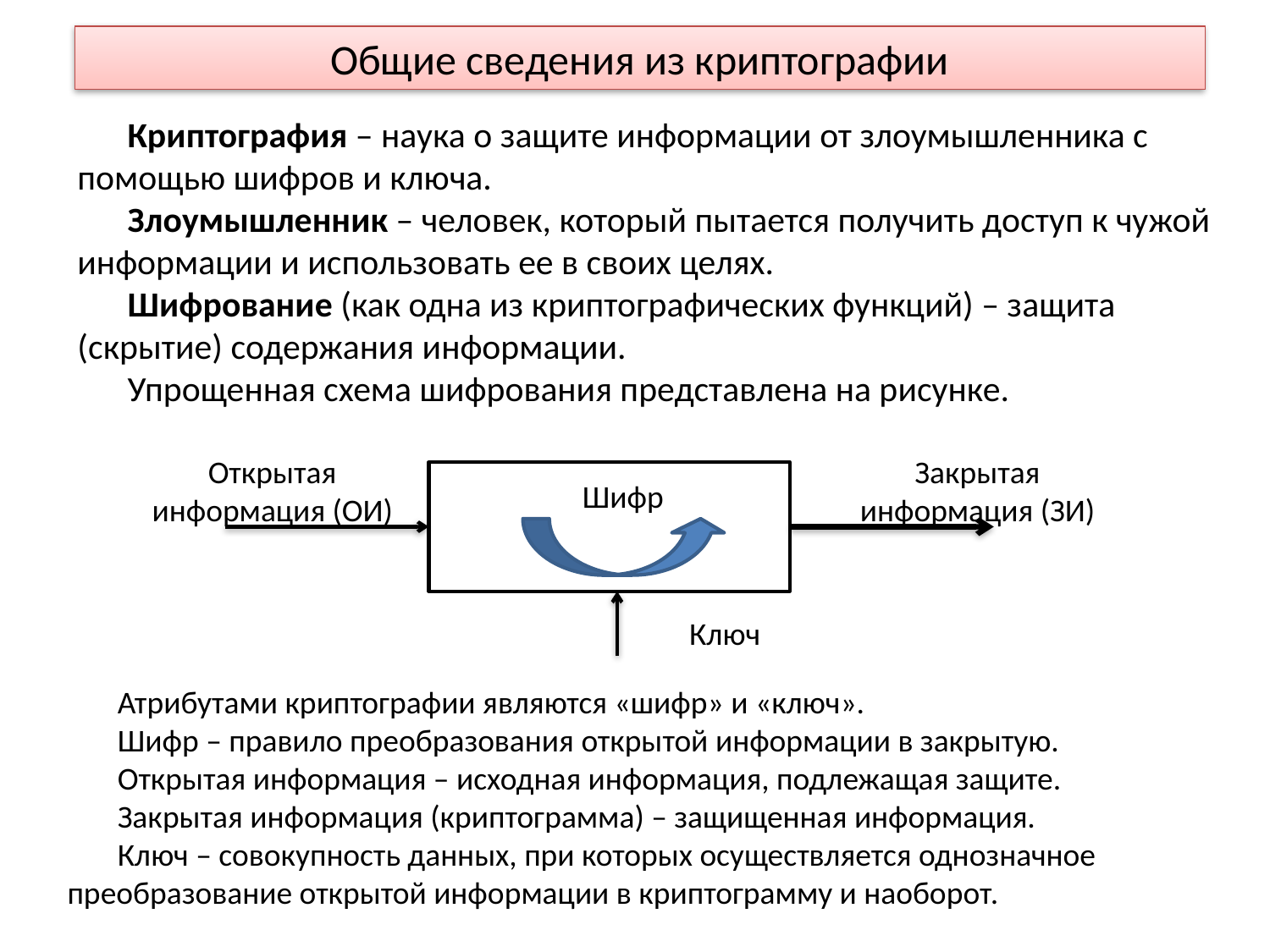

Общие сведения из криптографии
Криптография – наука о защите информации от злоумышленника с помощью шифров и ключа.
Злоумышленник – человек, который пытается получить доступ к чужой информации и использовать ее в своих целях.
Шифрование (как одна из криптографических функций) – защита (скрытие) содержания информации.
Упрощенная схема шифрования представлена на рисунке.
Открытая
информация (ОИ)
Закрытая
информация (ЗИ)

Шифр

Ключ
Атрибутами криптографии являются «шифр» и «ключ».
Шифр – правило преобразования открытой информации в закрытую.
Открытая информация – исходная информация, подлежащая защите.
Закрытая информация (криптограмма) – защищенная информация.
Ключ – совокупность данных, при которых осуществляется однозначное преобразование открытой информации в криптограмму и наоборот.